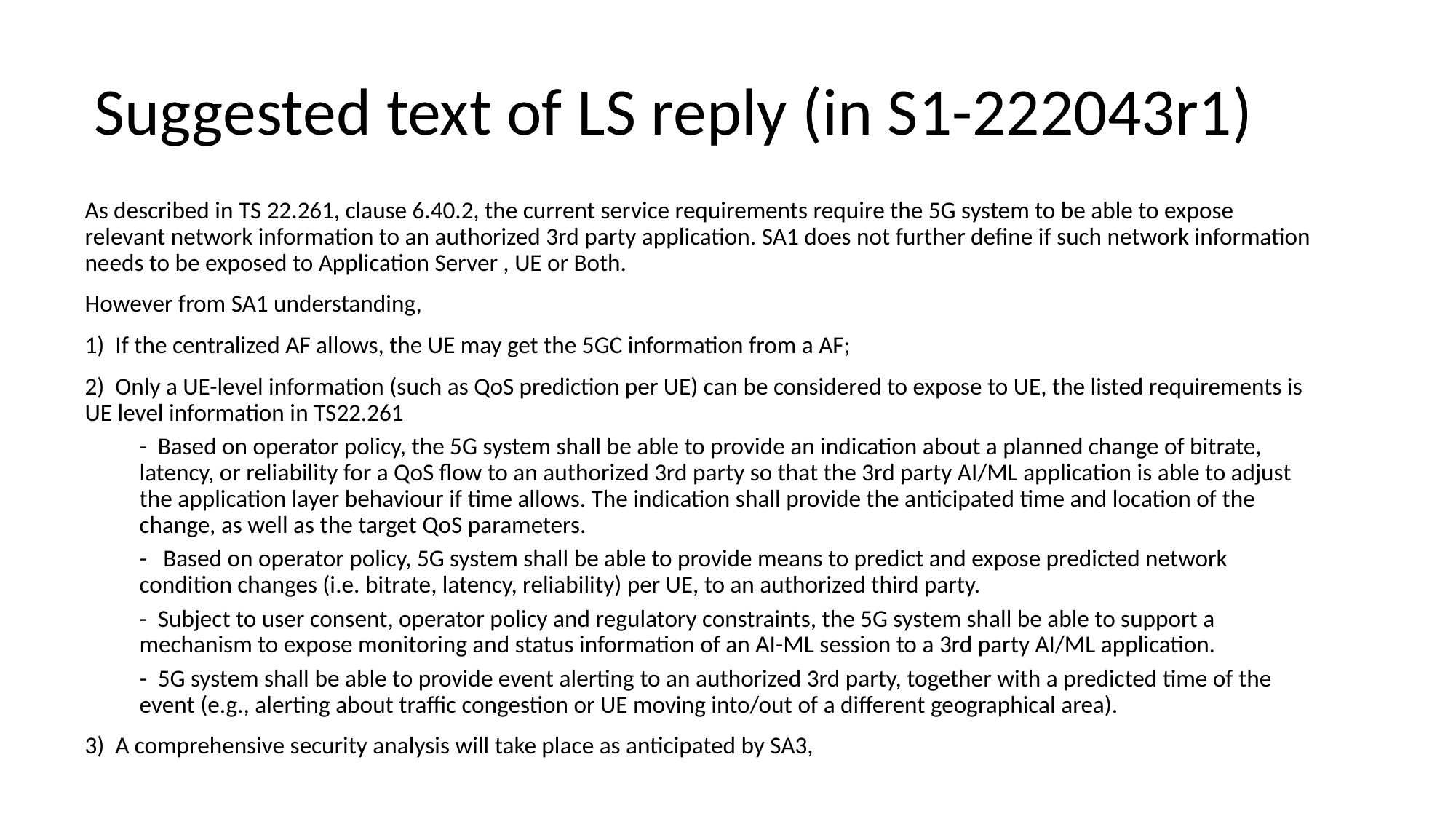

# Suggested text of LS reply (in S1-222043r1)
As described in TS 22.261, clause 6.40.2, the current service requirements require the 5G system to be able to expose relevant network information to an authorized 3rd party application. SA1 does not further define if such network information needs to be exposed to Application Server , UE or Both.
However from SA1 understanding,
1)  If the centralized AF allows, the UE may get the 5GC information from a AF;
2)  Only a UE-level information (such as QoS prediction per UE) can be considered to expose to UE, the listed requirements is UE level information in TS22.261
-  Based on operator policy, the 5G system shall be able to provide an indication about a planned change of bitrate, latency, or reliability for a QoS flow to an authorized 3rd party so that the 3rd party AI/ML application is able to adjust the application layer behaviour if time allows. The indication shall provide the anticipated time and location of the change, as well as the target QoS parameters.
-   Based on operator policy, 5G system shall be able to provide means to predict and expose predicted network condition changes (i.e. bitrate, latency, reliability) per UE, to an authorized third party.
-  Subject to user consent, operator policy and regulatory constraints, the 5G system shall be able to support a mechanism to expose monitoring and status information of an AI-ML session to a 3rd party AI/ML application.
-  5G system shall be able to provide event alerting to an authorized 3rd party, together with a predicted time of the event (e.g., alerting about traffic congestion or UE moving into/out of a different geographical area).
3)  A comprehensive security analysis will take place as anticipated by SA3,